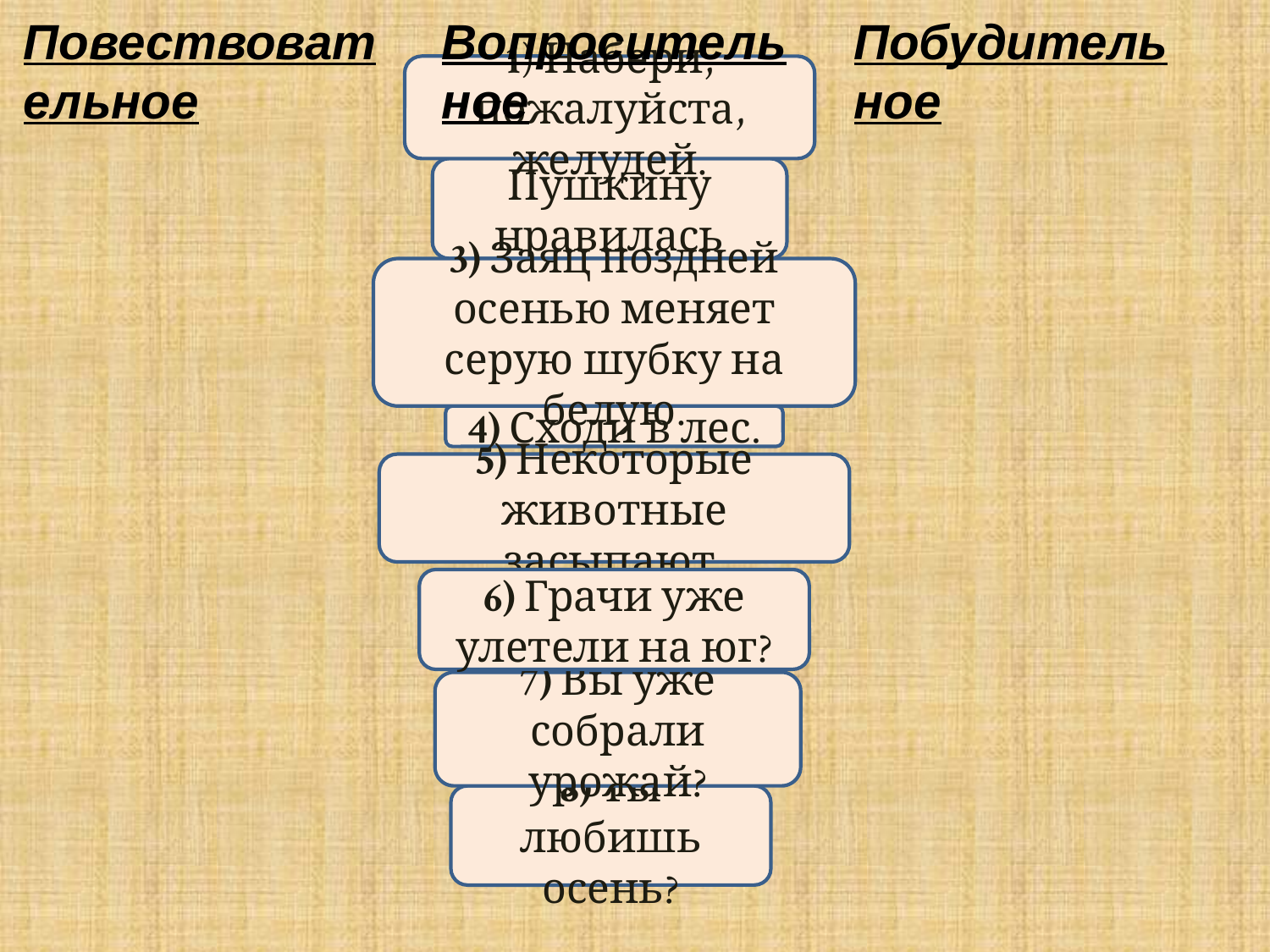

Вопросительное
Повествовательное
Побудительное
1) Набери, пожалуйста, желудей.
2) А. С. Пушкину нравилась осень.
3) Заяц поздней осенью меняет серую шубку на белую.
4) Сходи в лес.
5) Некоторые животные засыпают.
6) Грачи уже улетели на юг?
7) Вы уже собрали урожай?
8) Ты любишь осень?